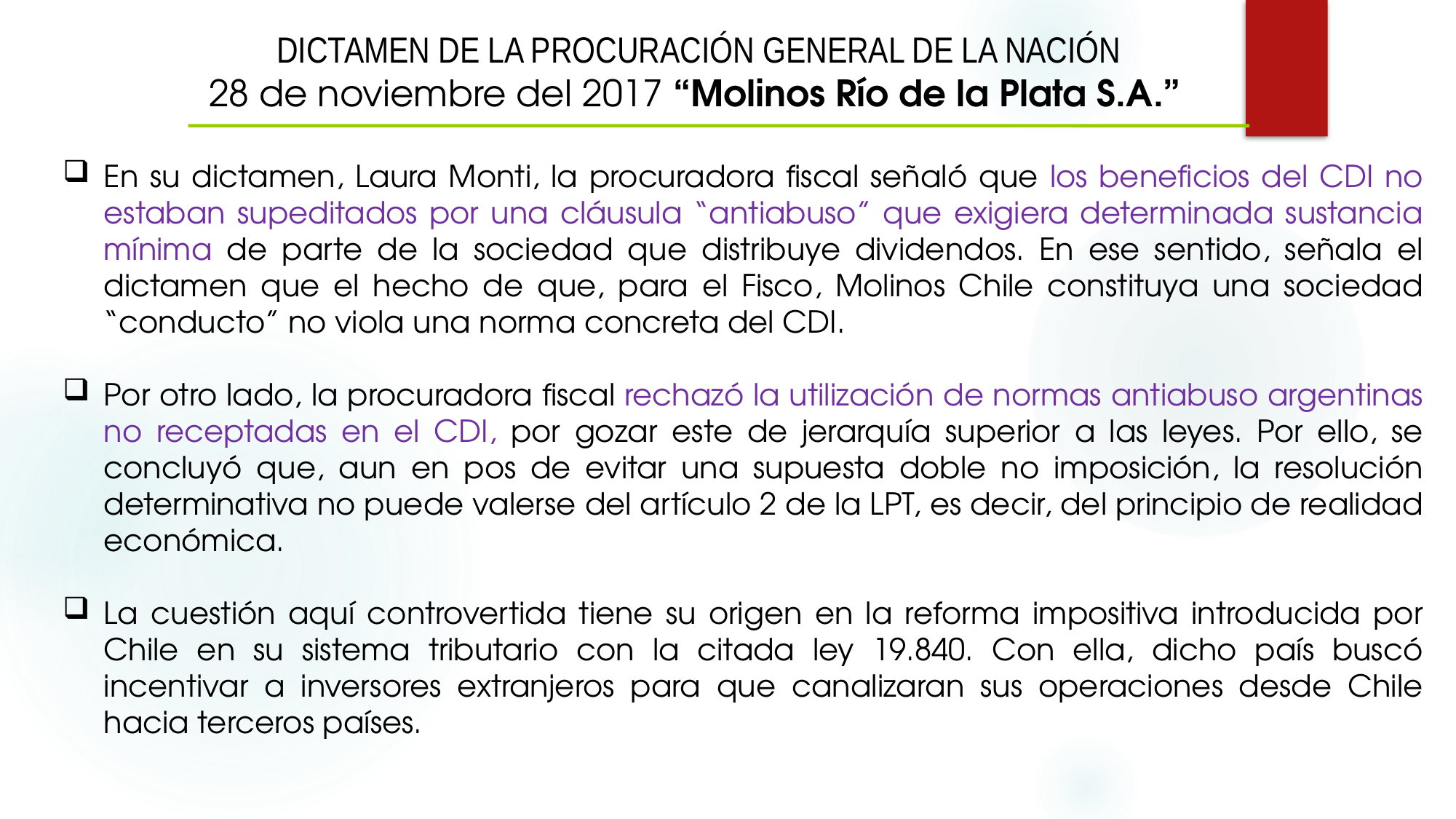

# DICTAMEN DE LA PROCURACIÓN GENERAL DE LA NACIÓN 28 de noviembre del 2017 “Molinos Río de la Plata S.A.”

En su dictamen, Laura Monti, la procuradora fiscal señaló que los beneficios del CDI no estaban supeditados por una cláusula “antiabuso” que exigiera determinada sustancia mínima de parte de la sociedad que distribuye dividendos. En ese sentido, señala el dictamen que el hecho de que, para el Fisco, Molinos Chile constituya una sociedad “conducto” no viola una norma concreta del CDI.

Por otro lado, la procuradora fiscal rechazó la utilización de normas antiabuso argentinas no receptadas en el CDI, por gozar este de jerarquía superior a las leyes. Por ello, se concluyó que, aun en pos de evitar una supuesta doble no imposición, la resolución determinativa no puede valerse del artículo 2 de la LPT, es decir, del principio de realidad económica.

La cuestión aquí controvertida tiene su origen en la reforma impositiva introducida por Chile en su sistema tributario con la citada ley 19.840. Con ella, dicho país buscó incentivar a inversores extranjeros para que canalizaran sus operaciones desde Chile hacia terceros países.